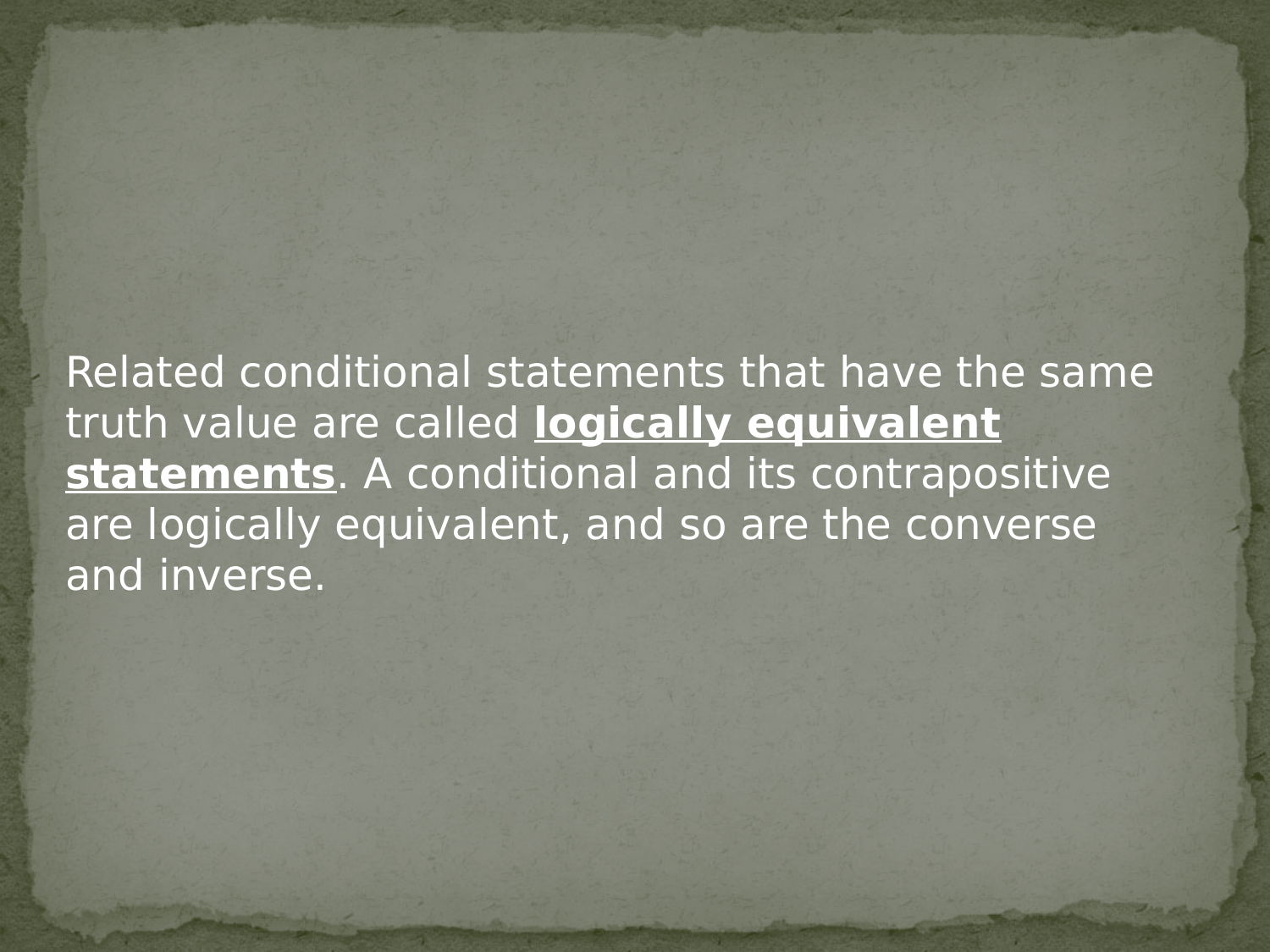

Related conditional statements that have the same truth value are called logically equivalent statements. A conditional and its contrapositive are logically equivalent, and so are the converse and inverse.